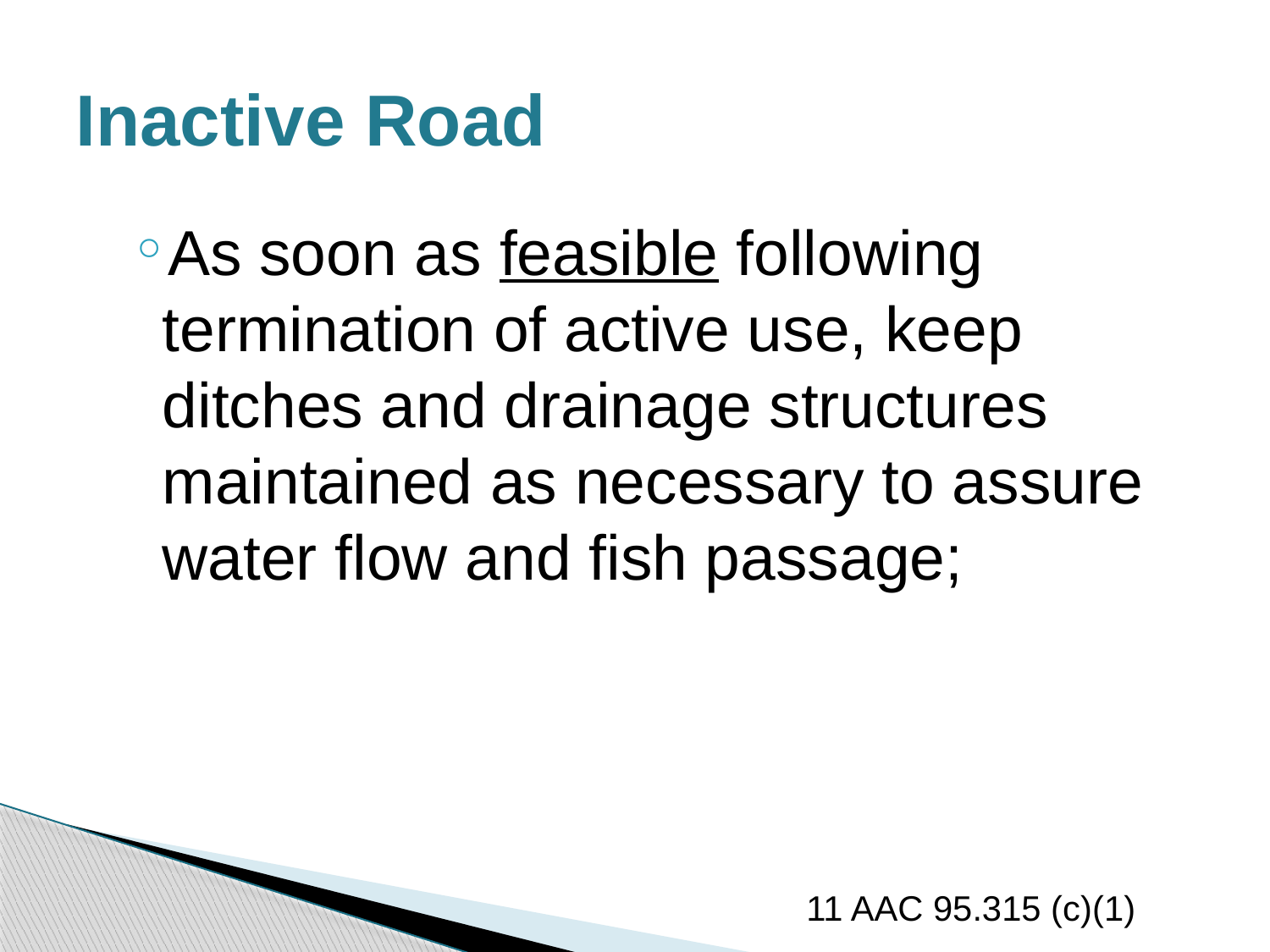

# Inactive Road
As soon as feasible following termination of active use, keep ditches and drainage structures maintained as necessary to assure water flow and fish passage;

11 AAC 95.315 (c)(1)